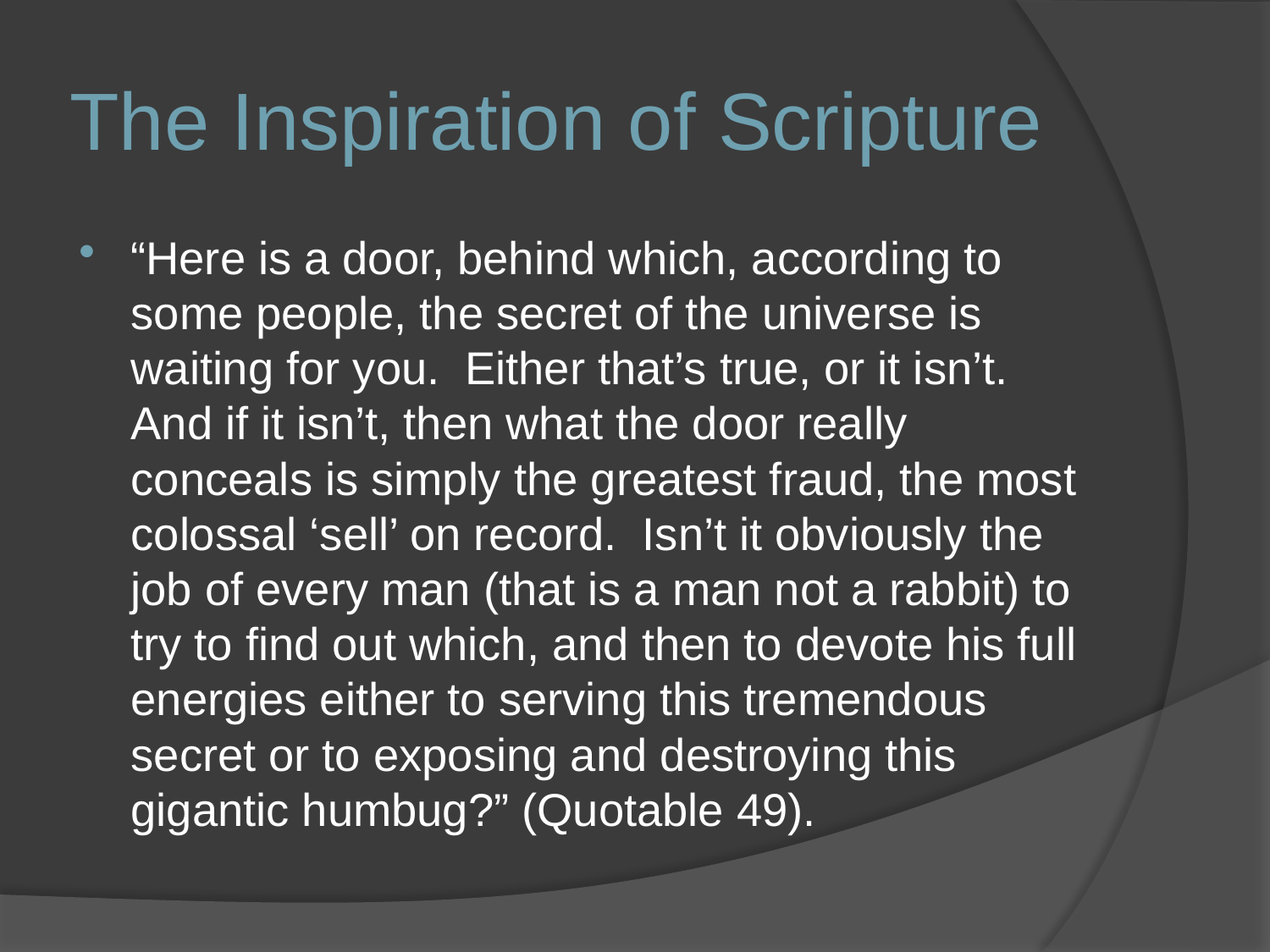

# The Inspiration of Scripture
“Here is a door, behind which, according to some people, the secret of the universe is waiting for you.  Either that’s true, or it isn’t.  And if it isn’t, then what the door really conceals is simply the greatest fraud, the most colossal ‘sell’ on record.  Isn’t it obviously the job of every man (that is a man not a rabbit) to try to find out which, and then to devote his full energies either to serving this tremendous secret or to exposing and destroying this gigantic humbug?” (Quotable 49).